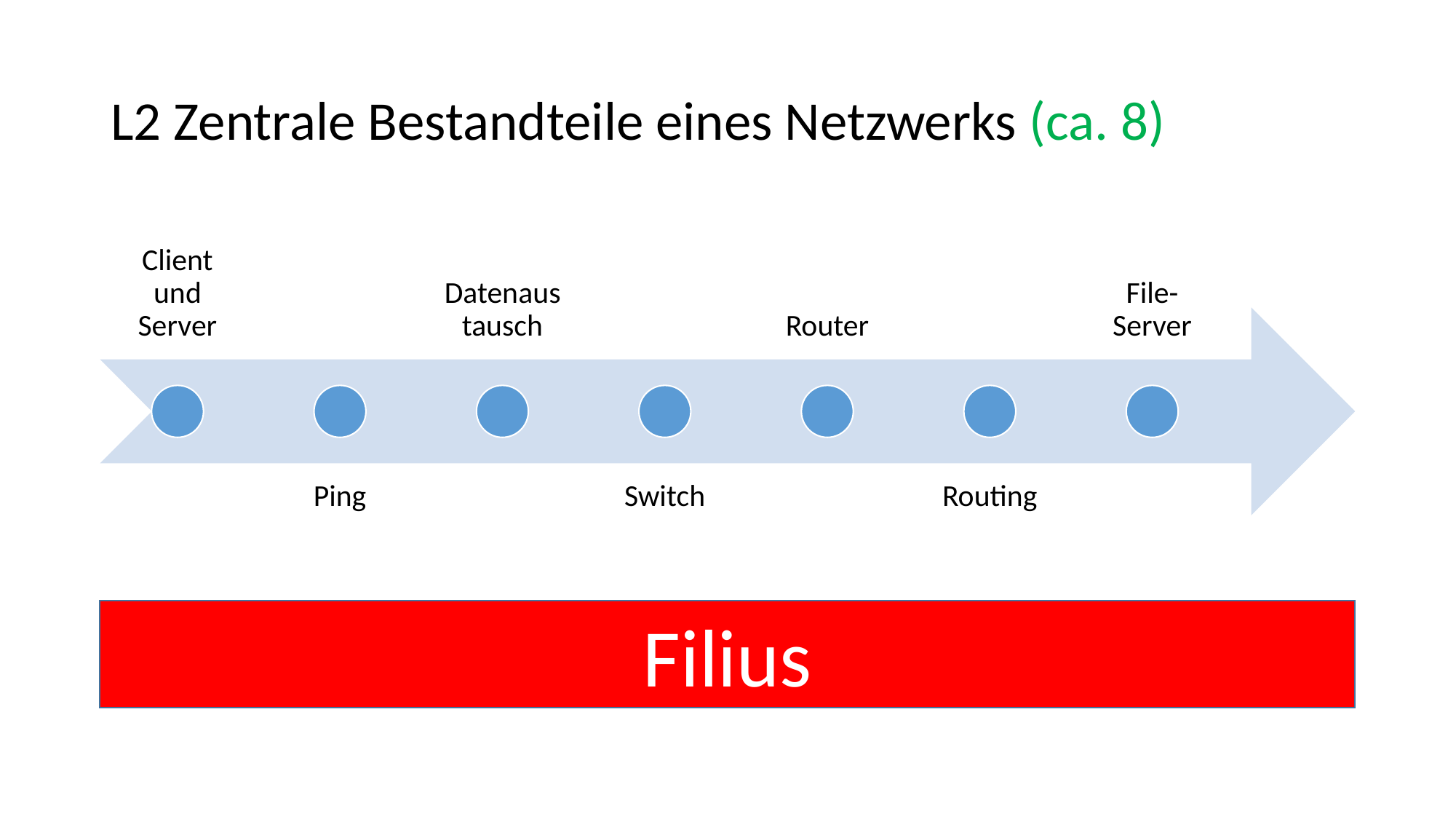

# L2 Zentrale Bestandteile eines Netzwerks (ca. 8)
Client und Server
Ping
Datenaustausch
Switch
Router
Routing
File-Server
Filius